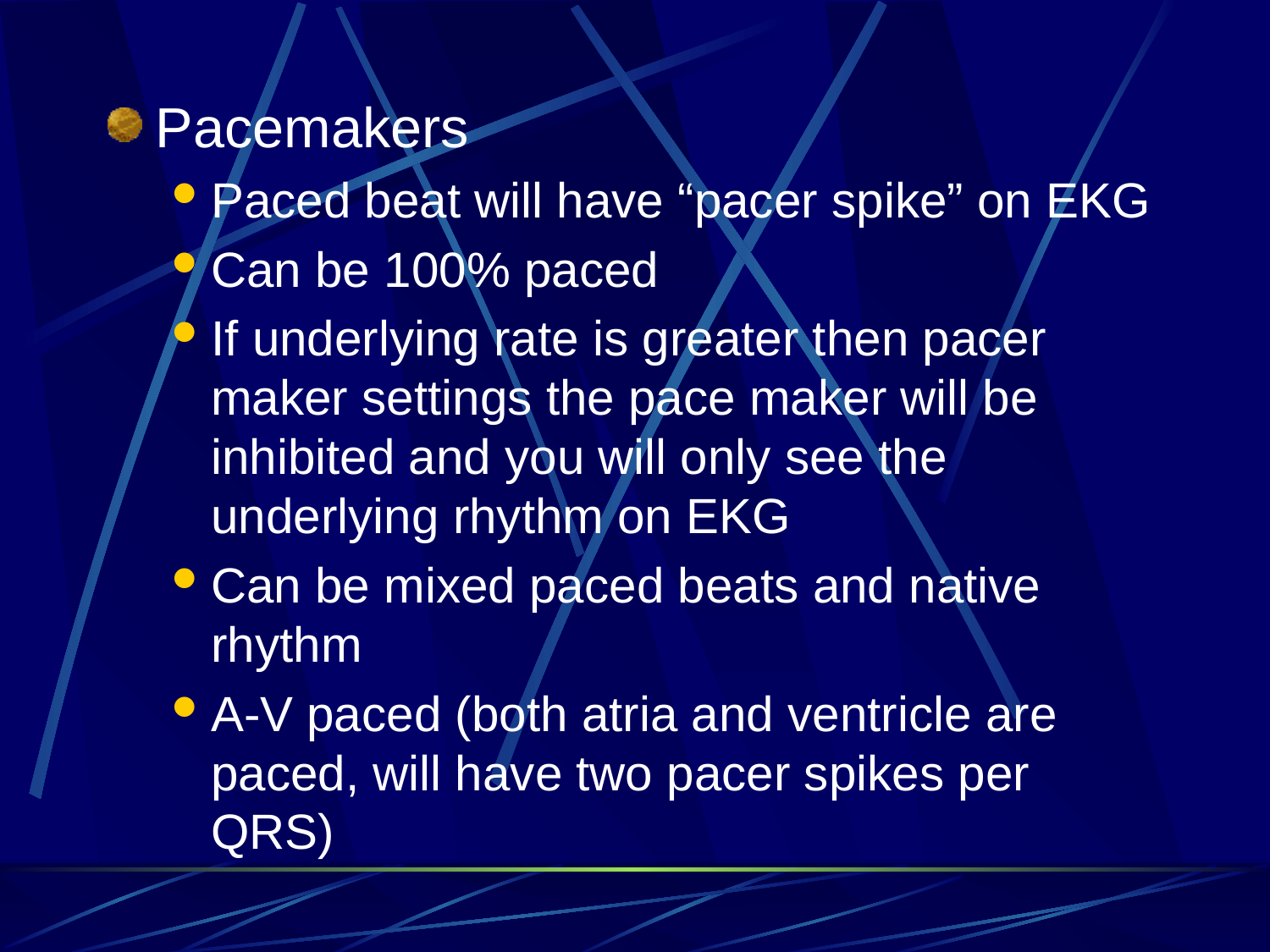

Pacemakers
Paced beat will have “pacer spike” on EKG
Can be 100% paced
If underlying rate is greater then pacer maker settings the pace maker will be inhibited and you will only see the underlying rhythm on EKG
Can be mixed paced beats and native rhythm
A-V paced (both atria and ventricle are paced, will have two pacer spikes per QRS)